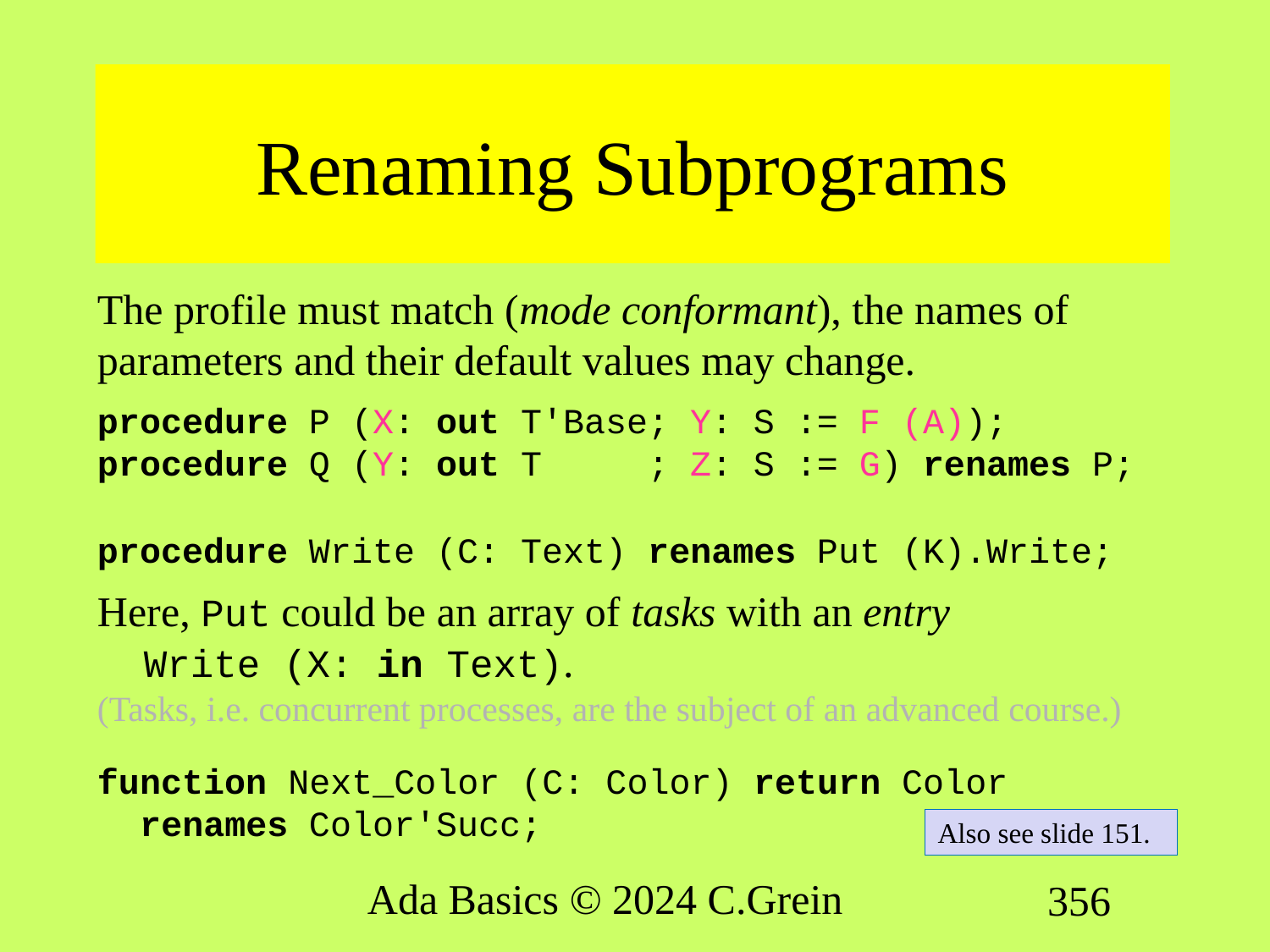

# Renaming Subprograms
The profile must match (mode conformant), the names of parameters and their default values may change.
procedure P (X: out T'Base; Y: S := F (A));
procedure Q (Y: out T     ; Z: S := G) renames P;

procedure Write (C: Text) renames Put (K).Write;
Here, Put could be an array of tasks with an entry
  Write (X: in Text).
(Tasks, i.e. concurrent processes, are the subject of an advanced course.)
function Next_Color (C: Color) return Color
  renames Color'Succ;
Also see slide 151.
Ada Basics © 2024 C.Grein
356